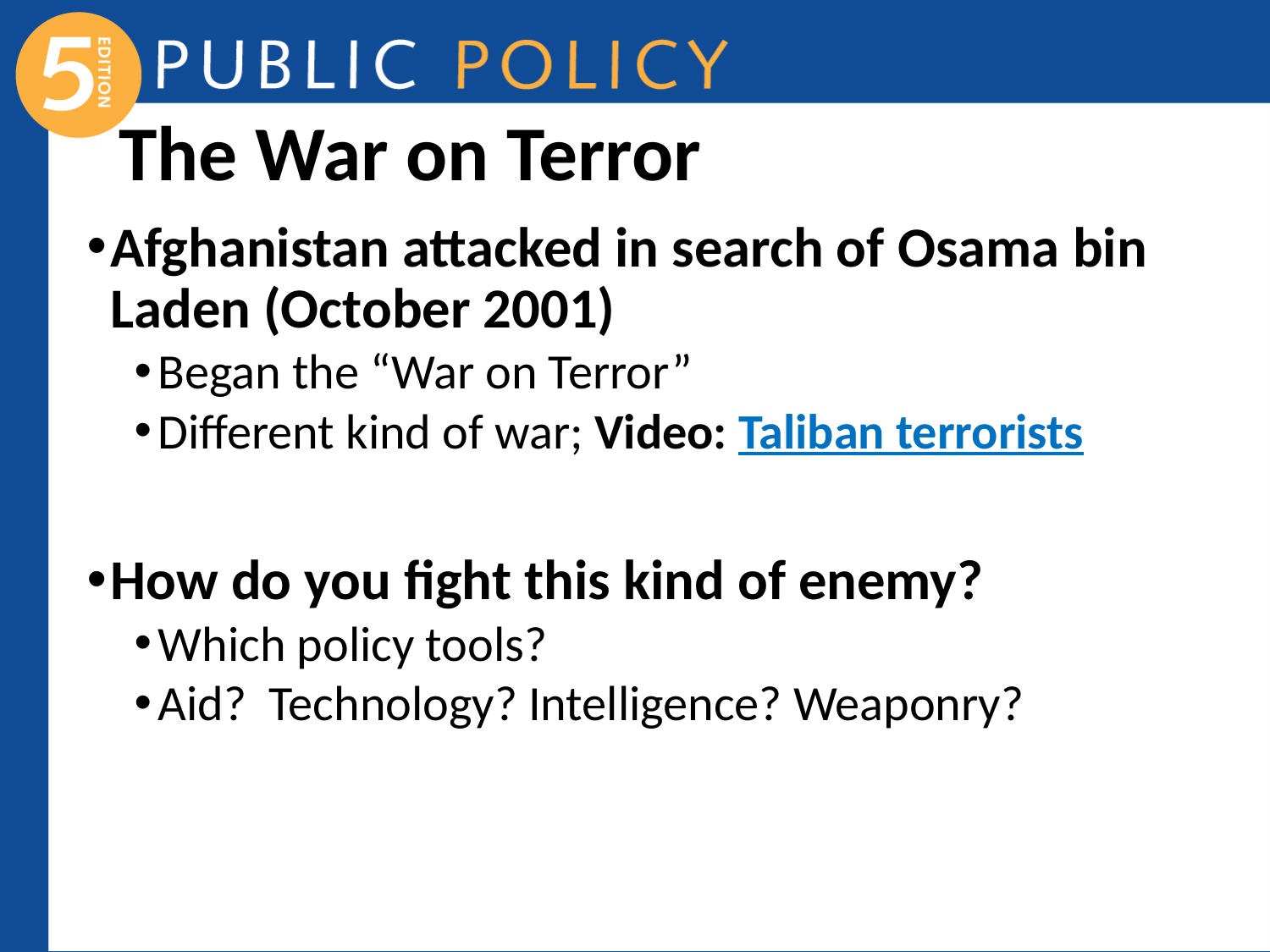

# The War on Terror
Afghanistan attacked in search of Osama bin Laden (October 2001)
Began the “War on Terror”
Different kind of war; Video: Taliban terrorists

How do you fight this kind of enemy?
Which policy tools?
Aid?  Technology? Intelligence? Weaponry?